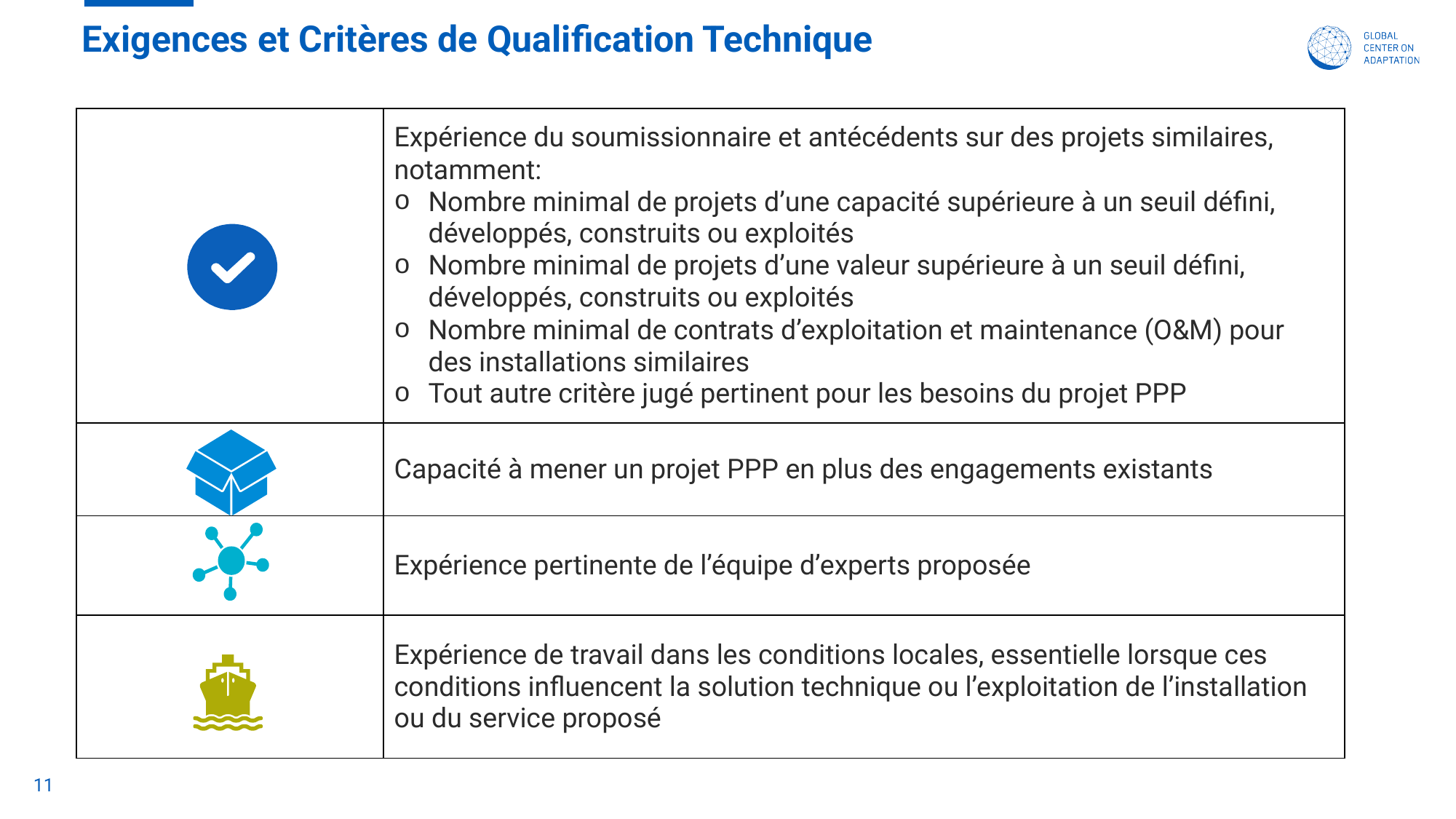

# Exigences et Critères de Qualification Technique
|  | Expérience du soumissionnaire et antécédents sur des projets similaires, notamment: Nombre minimal de projets d’une capacité supérieure à un seuil défini, développés, construits ou exploités Nombre minimal de projets d’une valeur supérieure à un seuil défini, développés, construits ou exploités Nombre minimal de contrats d’exploitation et maintenance (O&M) pour des installations similaires Tout autre critère jugé pertinent pour les besoins du projet PPP |
| --- | --- |
|  | Capacité à mener un projet PPP en plus des engagements existants |
|  | Expérience pertinente de l’équipe d’experts proposée |
|  | Expérience de travail dans les conditions locales, essentielle lorsque ces conditions influencent la solution technique ou l’exploitation de l’installation ou du service proposé |